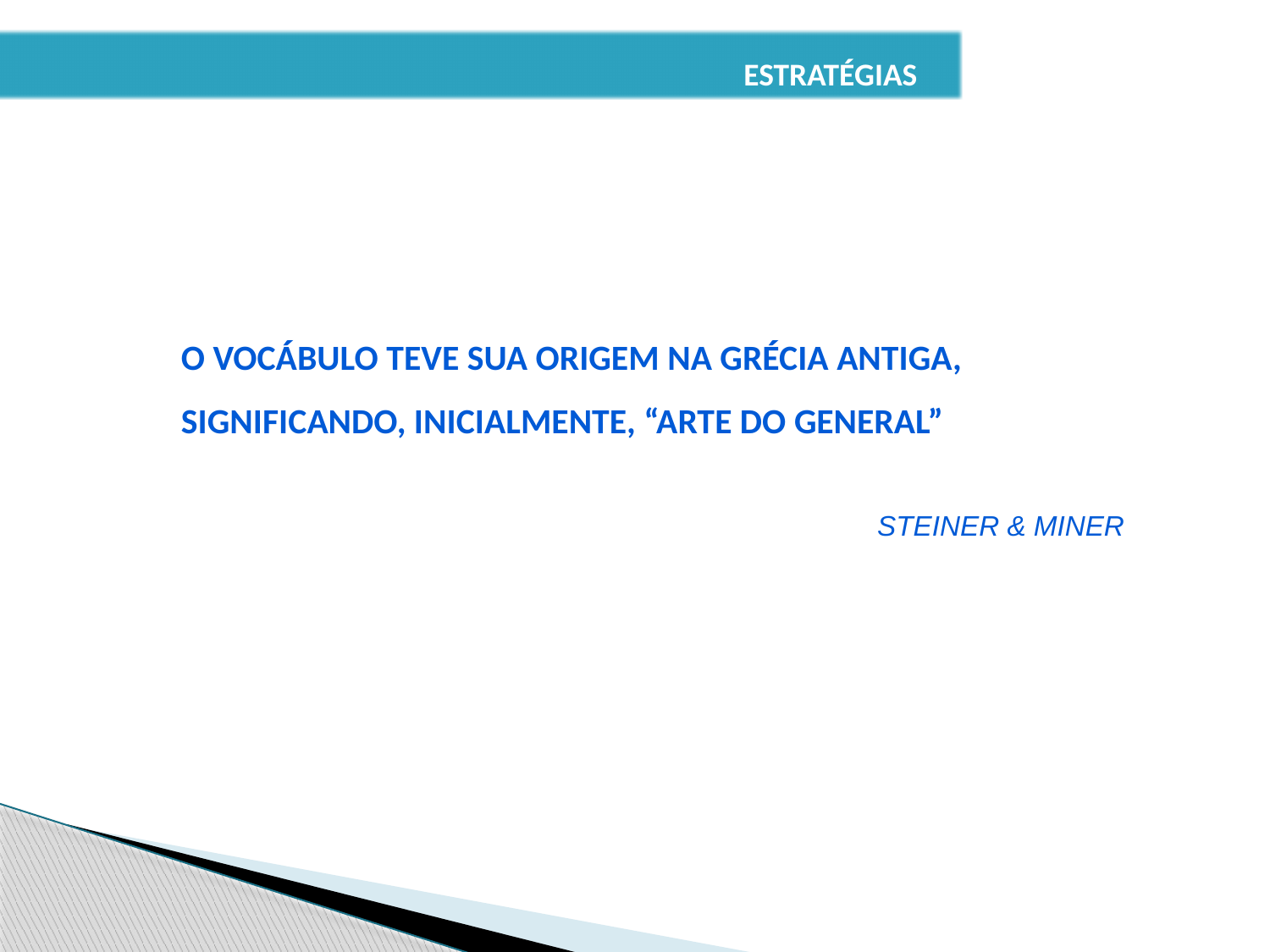

ESTRATÉGIAS
O vocábulo teve sua origem na Grécia Antiga,
significando, inicialmente, “arte do general”

STEINER & MINER